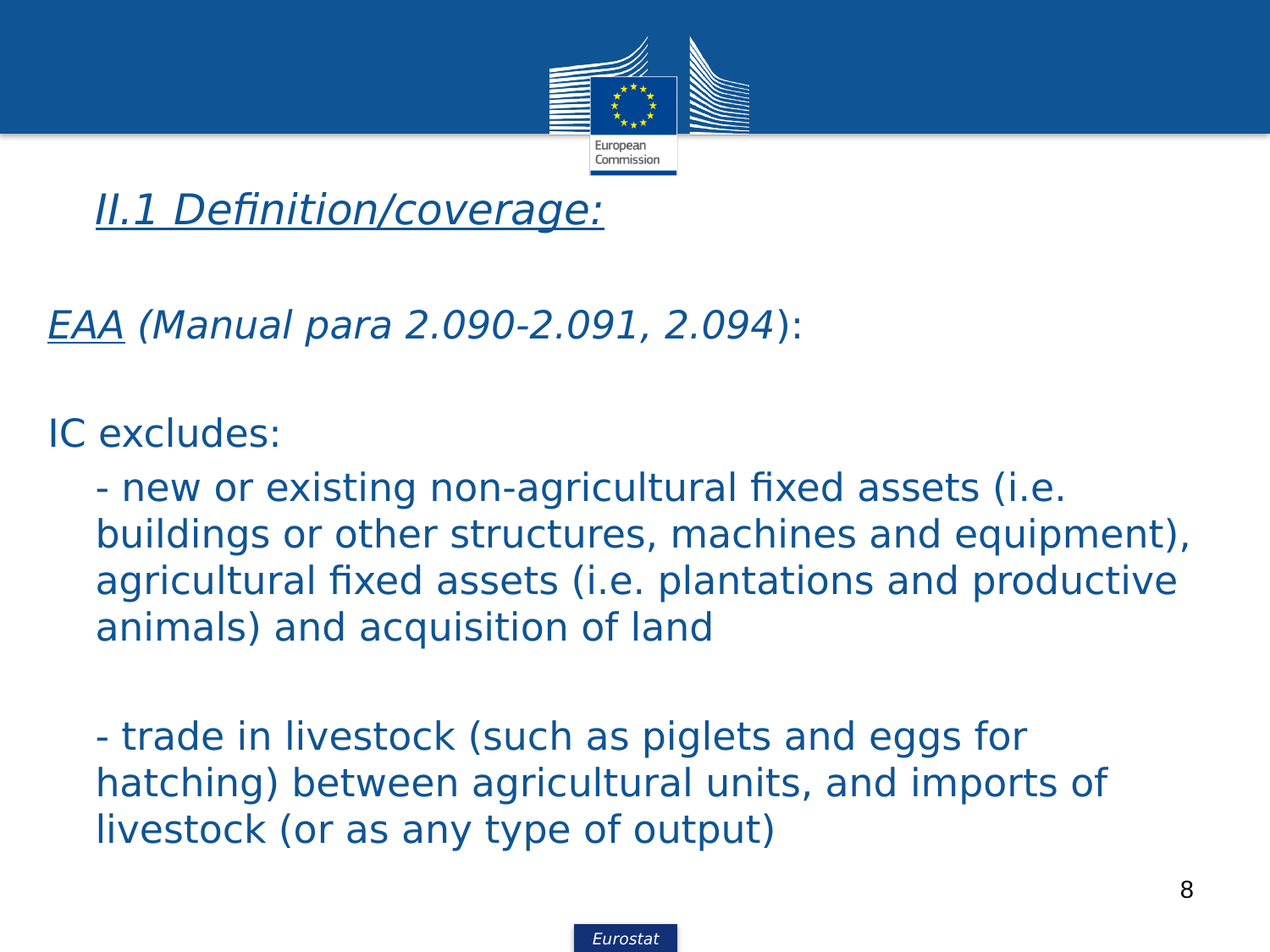

II.1 Definition/coverage:

EAA (Manual para 2.090-2.091, 2.094):

IC excludes:
- new or existing non-agricultural fixed assets (i.e. buildings or other structures, machines and equipment), agricultural fixed assets (i.e. plantations and productive animals) and acquisition of land

- trade in livestock (such as piglets and eggs for hatching) between agricultural units, and imports of livestock (or as any type of output)
8